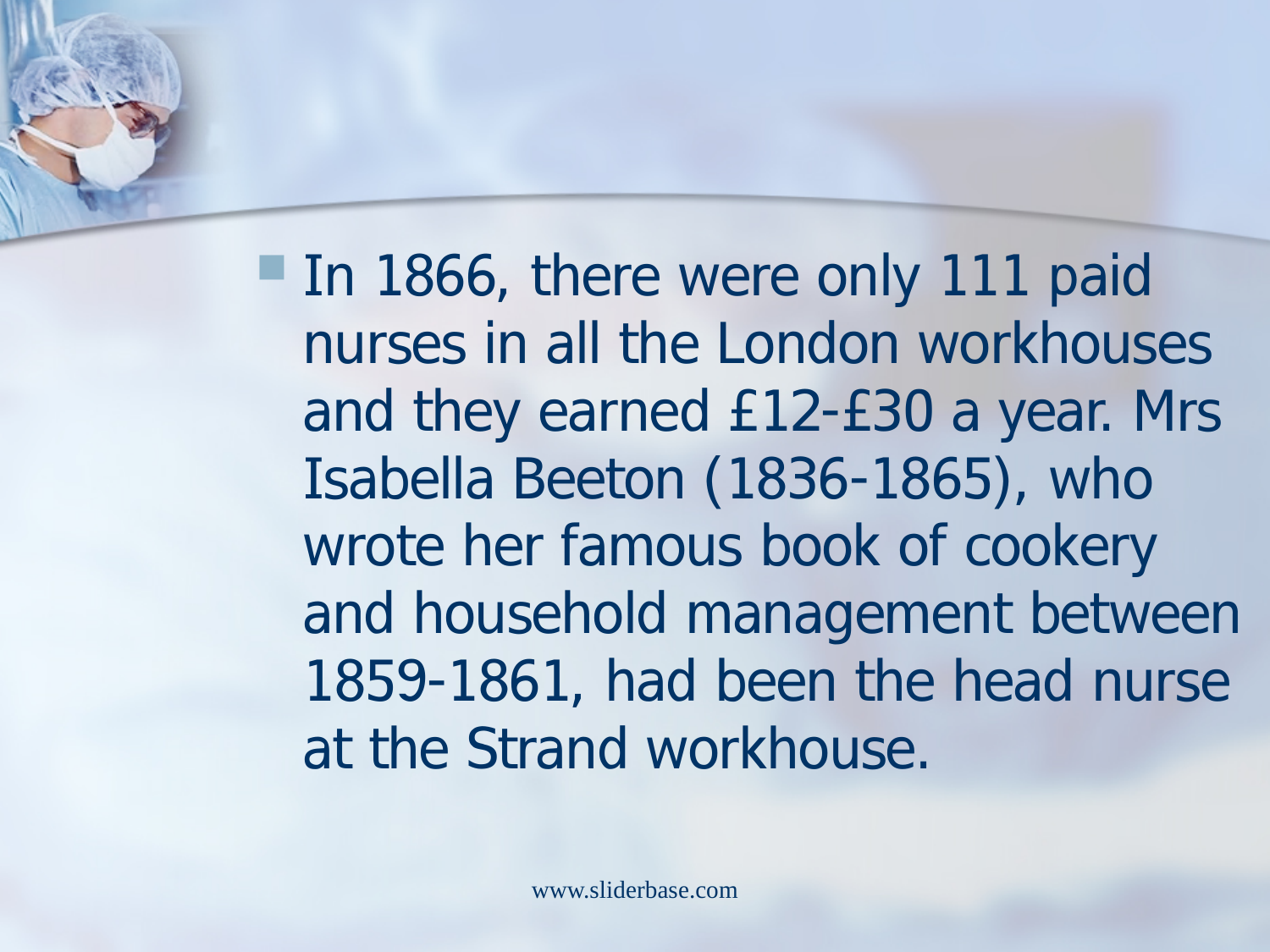

In 1866, there were only 111 paid nurses in all the London workhouses and they earned £12-£30 a year. Mrs Isabella Beeton (1836-1865), who wrote her famous book of cookery and household management between 1859-1861, had been the head nurse at the Strand workhouse.
www.sliderbase.com